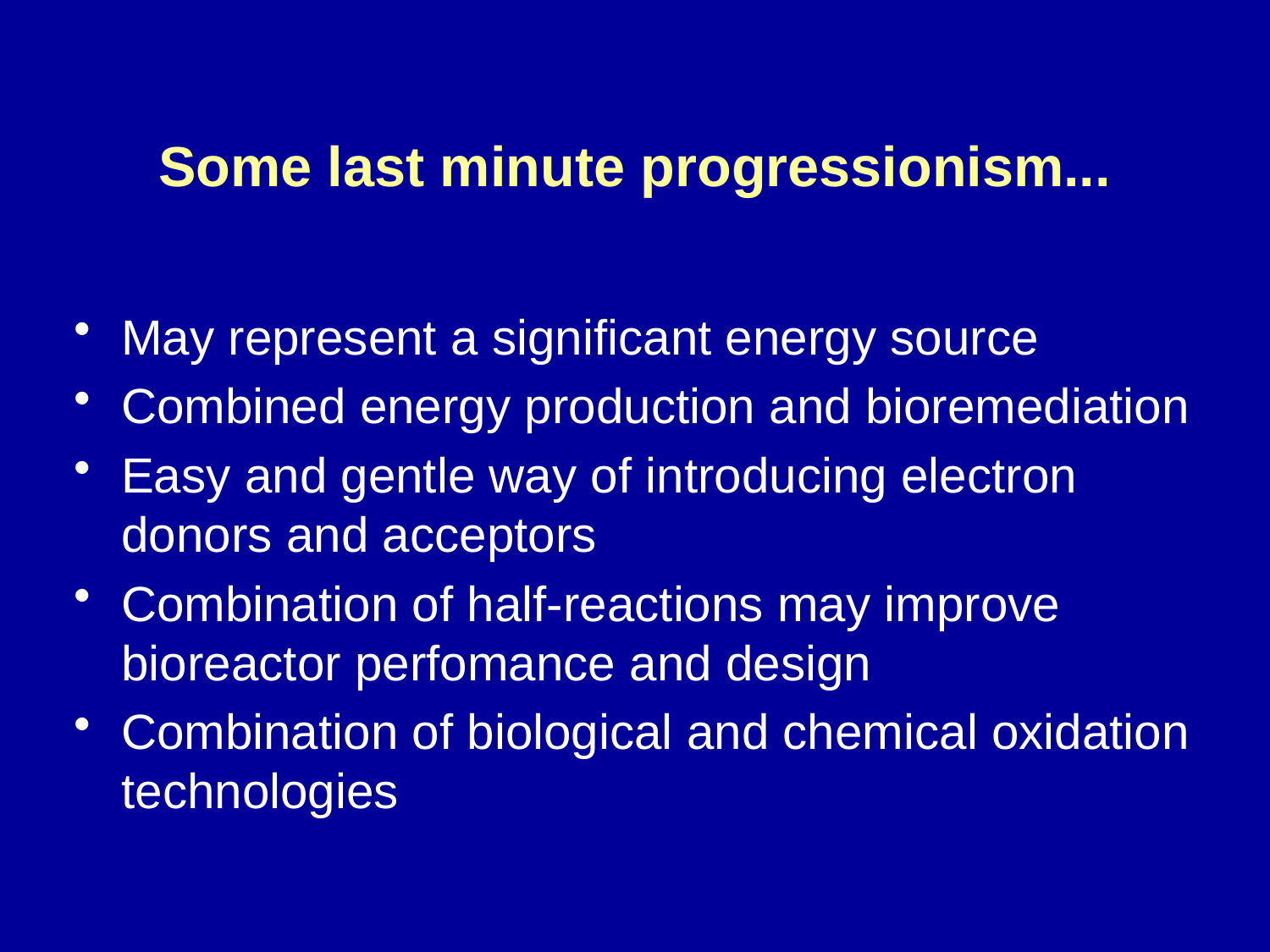

# Some last minute progressionism...
May represent a significant energy source
Combined energy production and bioremediation
Easy and gentle way of introducing electron donors and acceptors
Combination of half-reactions may improve bioreactor perfomance and design
Combination of biological and chemical oxidation technologies